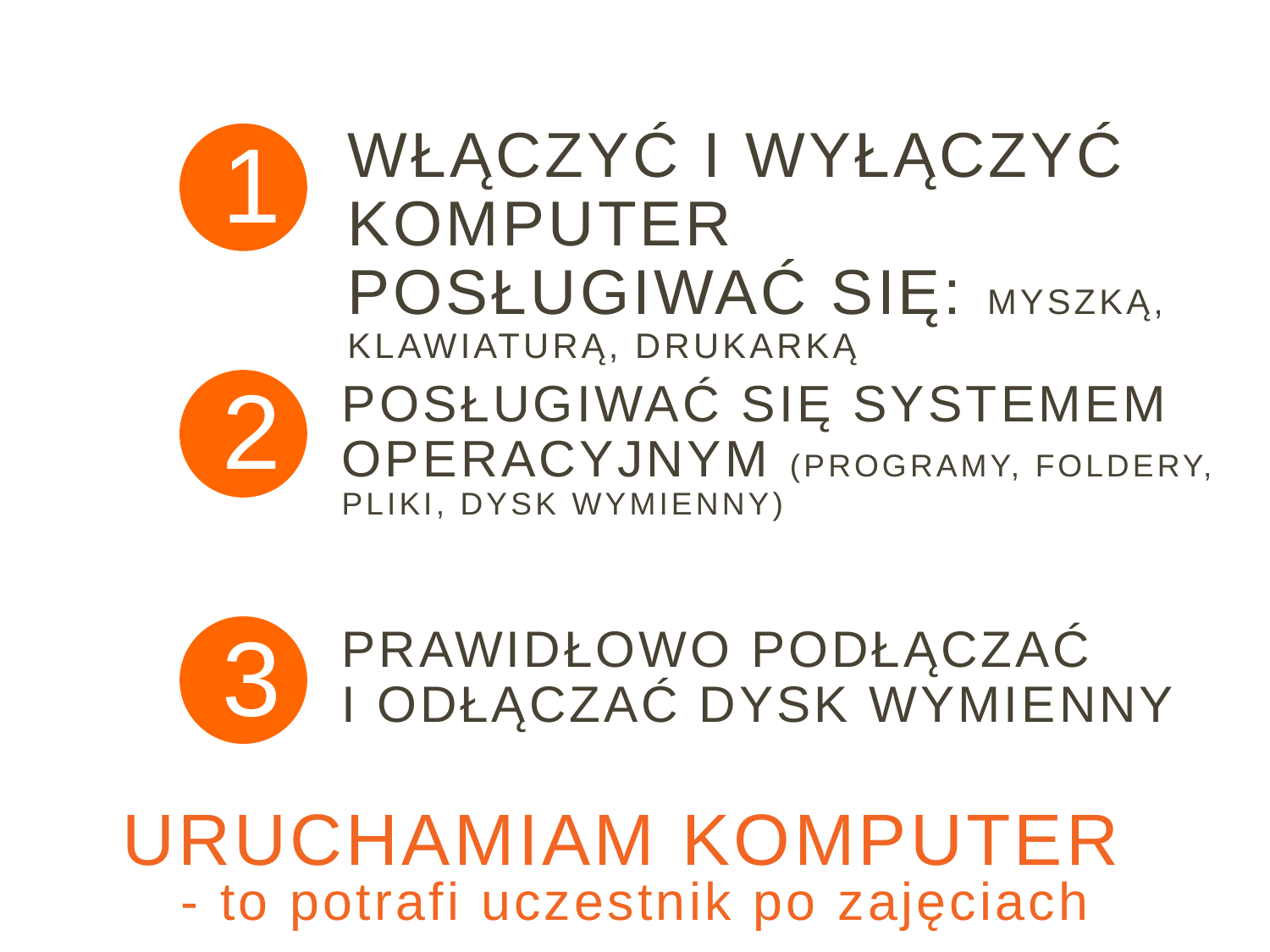

włączyć i wyłączyć komputer
posługiwać się: myszką, klawiaturą, drukarką
posługiwać się systemem operacyjnym (programy, foldery, pliki, dysk wymienny)
prawidłowo podłączać
i odłączać dysk wymienny

Uruchamiam komputer
- to potrafi uczestnik po zajęciach